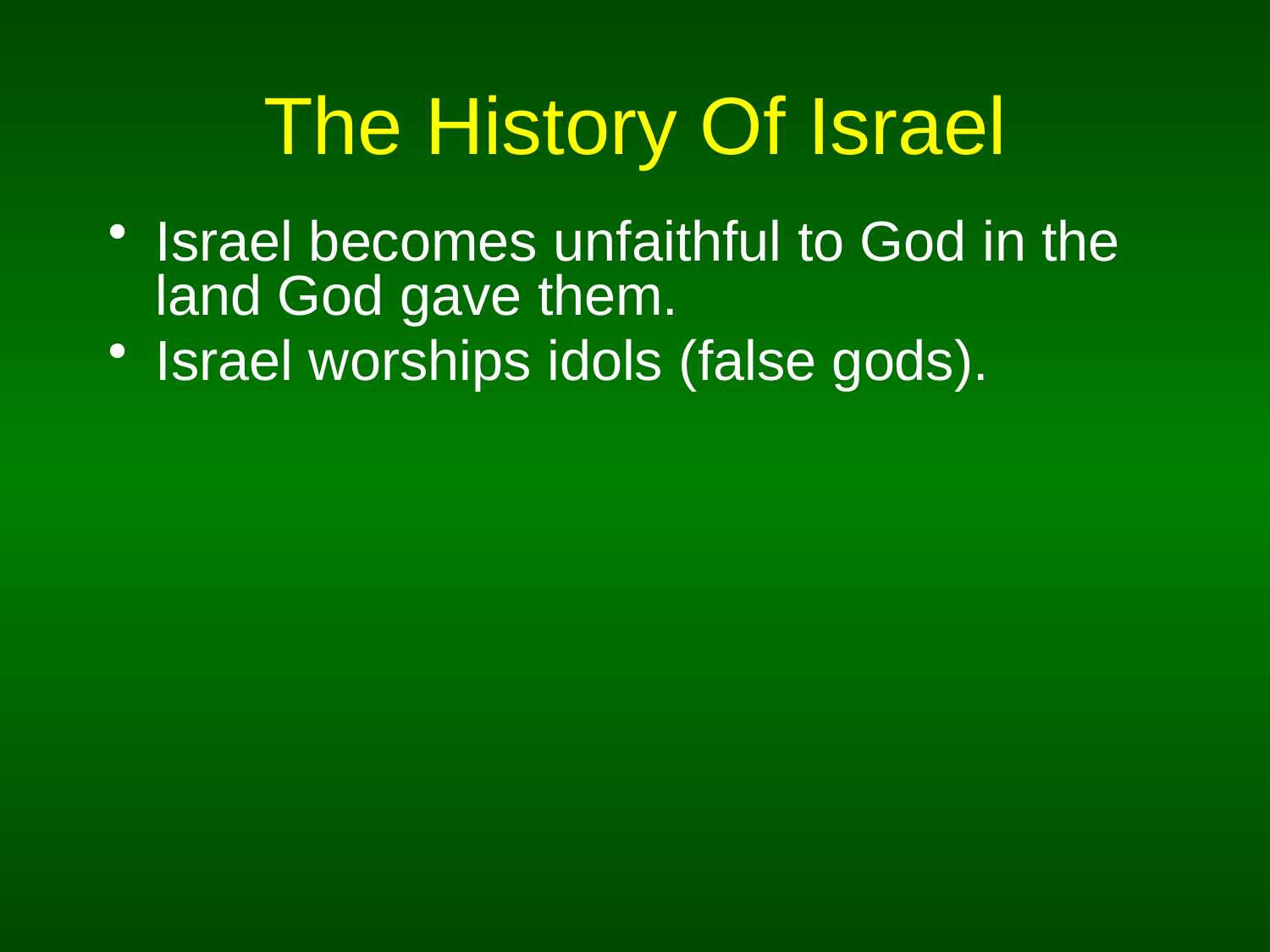

# The History Of Israel
Israel becomes unfaithful to God in the land God gave them.
Israel worships idols (false gods).